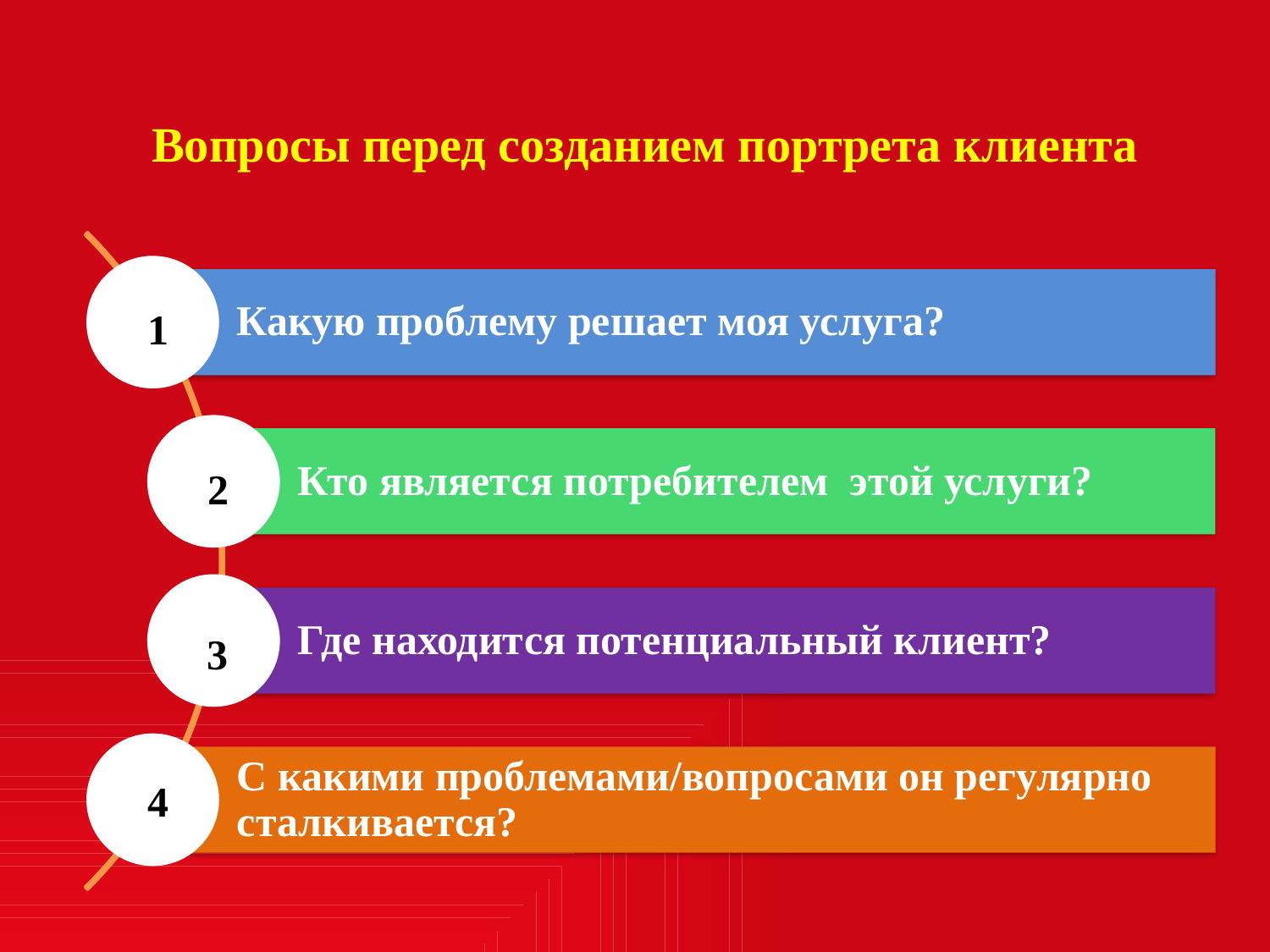

Вопросы перед созданием портрета клиента
Какую проблему решает моя услуга?
Кто является потребителем  этой услуги?
Где находится потенциальный клиент?
С какими проблемами/вопросами он регулярно сталкивается?
1
2
3
4